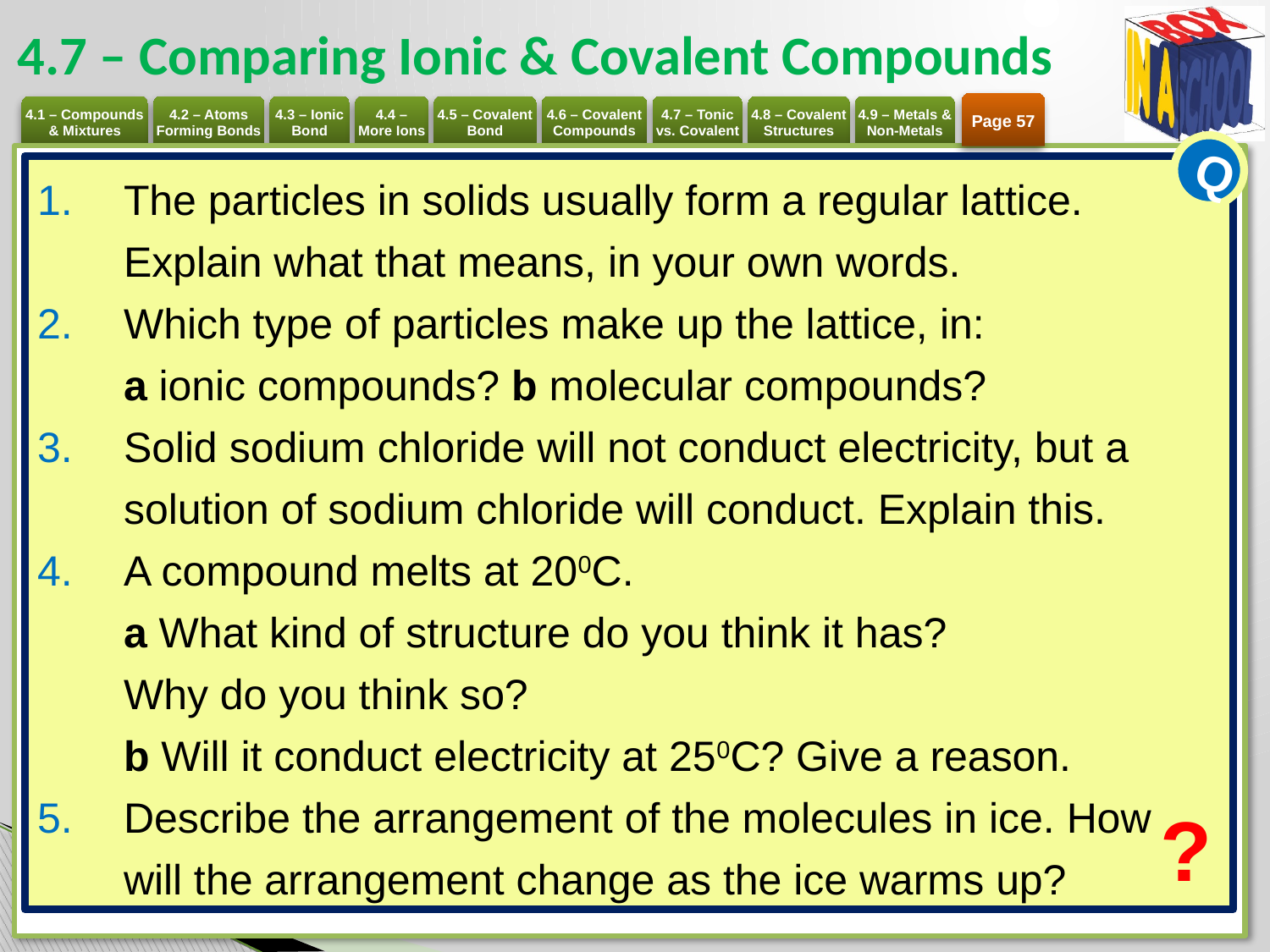

# 4.7 – Comparing Ionic & Covalent Compounds
Page 57
Q
The particles in solids usually form a regular lattice.
Explain what that means, in your own words.
Which type of particles make up the lattice, in:
a ionic compounds? b molecular compounds?
Solid sodium chloride will not conduct electricity, but a solution of sodium chloride will conduct. Explain this.
A compound melts at 200C.
a What kind of structure do you think it has?
Why do you think so?
b Will it conduct electricity at 250C? Give a reason.
Describe the arrangement of the molecules in ice. How will the arrangement change as the ice warms up?
?